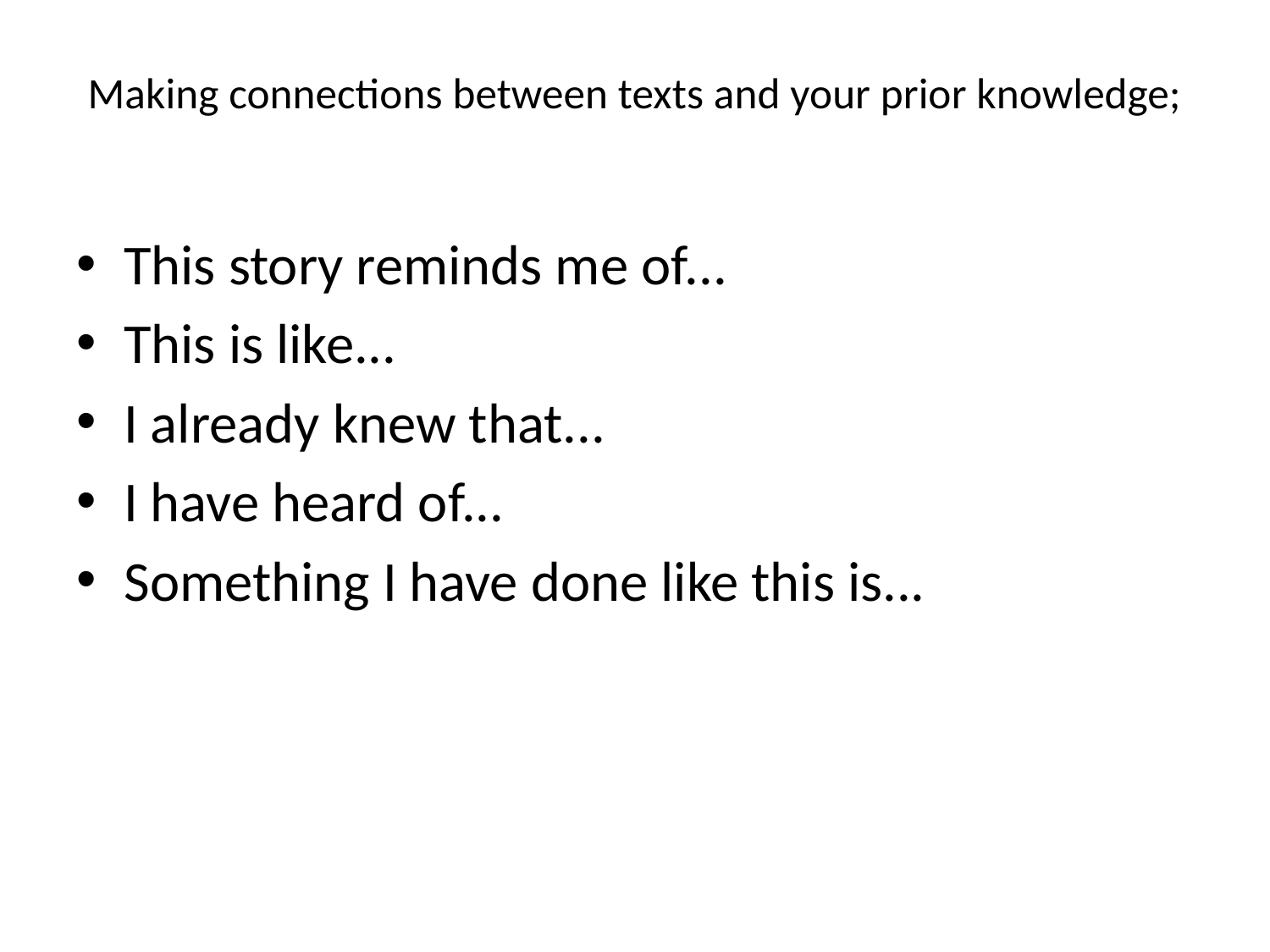

# Making connections between texts and your prior knowledge;
This story reminds me of...
This is like...
I already knew that...
I have heard of...
Something I have done like this is...